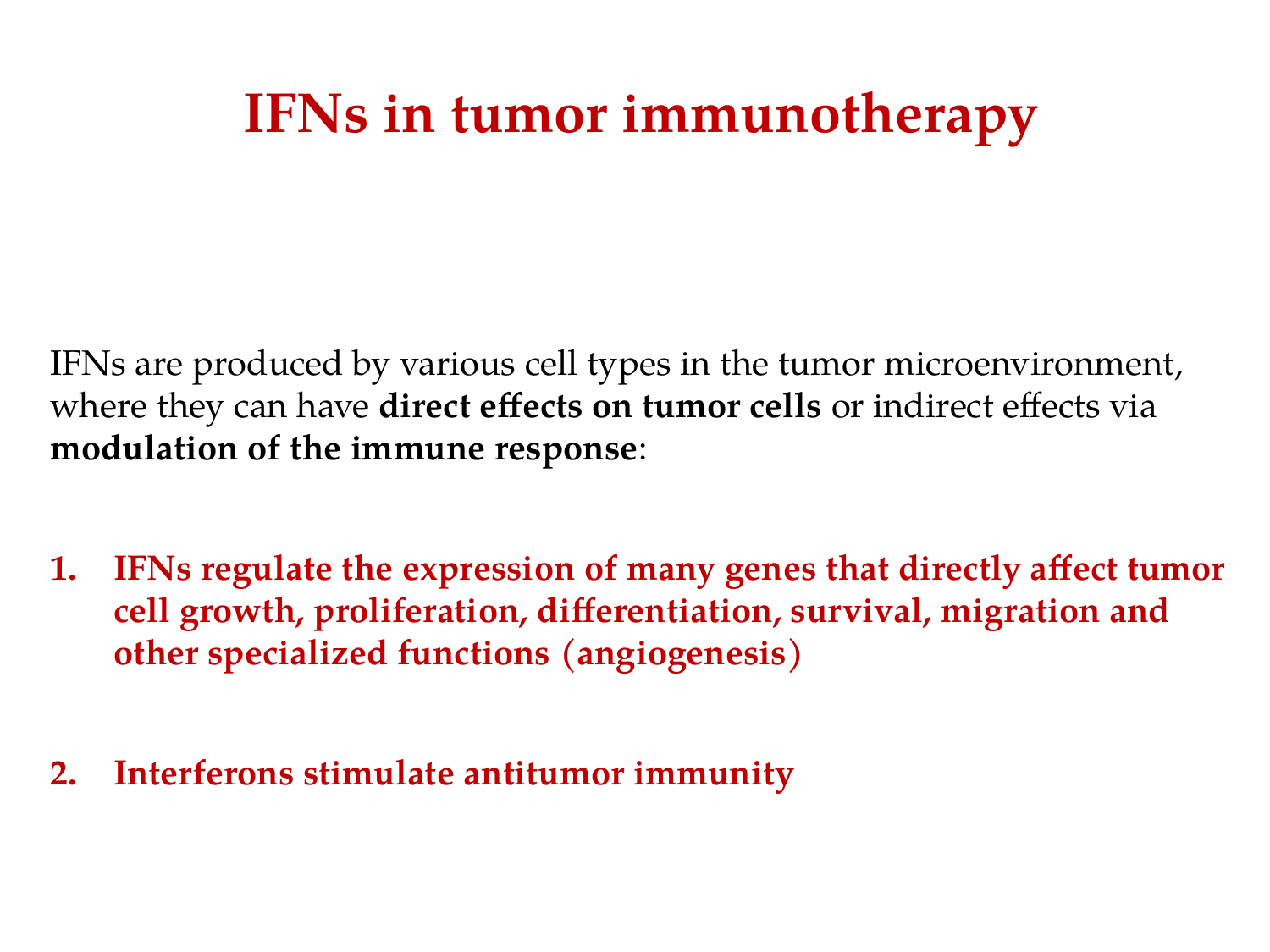

# IFNs in tumor immunotherapy
IFNs are produced by various cell types in the tumor microenvironment, where they can have direct effects on tumor cells or indirect effects via modulation of the immune response:

IFNs regulate the expression of many genes that directly affect tumor cell growth, proliferation, differentiation, survival, migration and other specialized functions (angiogenesis)

Interferons stimulate antitumor immunity